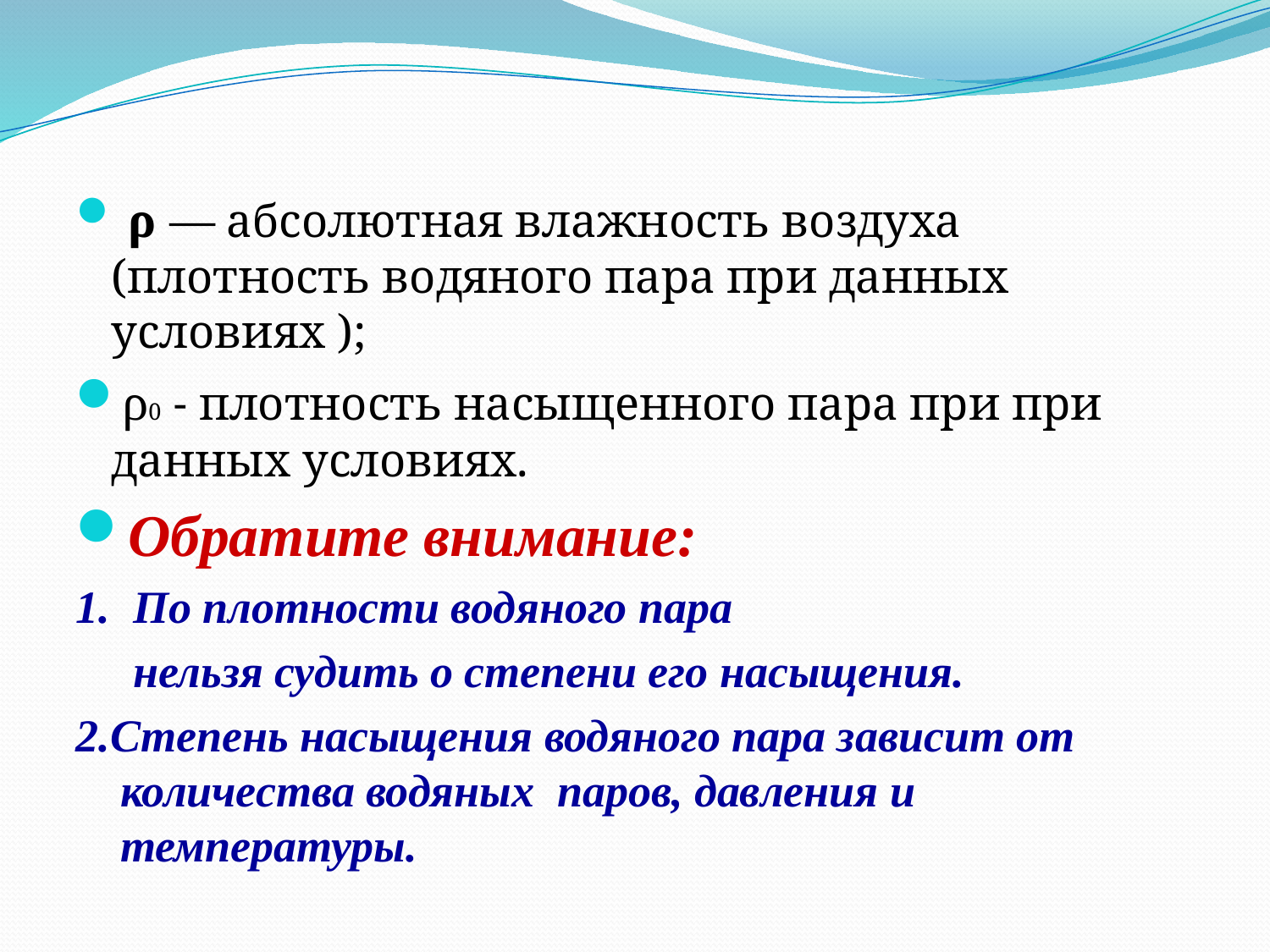

ρ — абсолютная влажность воздуха (плотность водяного пара при данных условиях );
ρ0  - плотность насыщенного пара при при данных условиях.
Обратите внимание:
1.  По плотности водяного пара
     нельзя судить о степени его насыщения.
2.Степень насыщения водяного пара зависит от количества водяных  паров, давления и температуры.